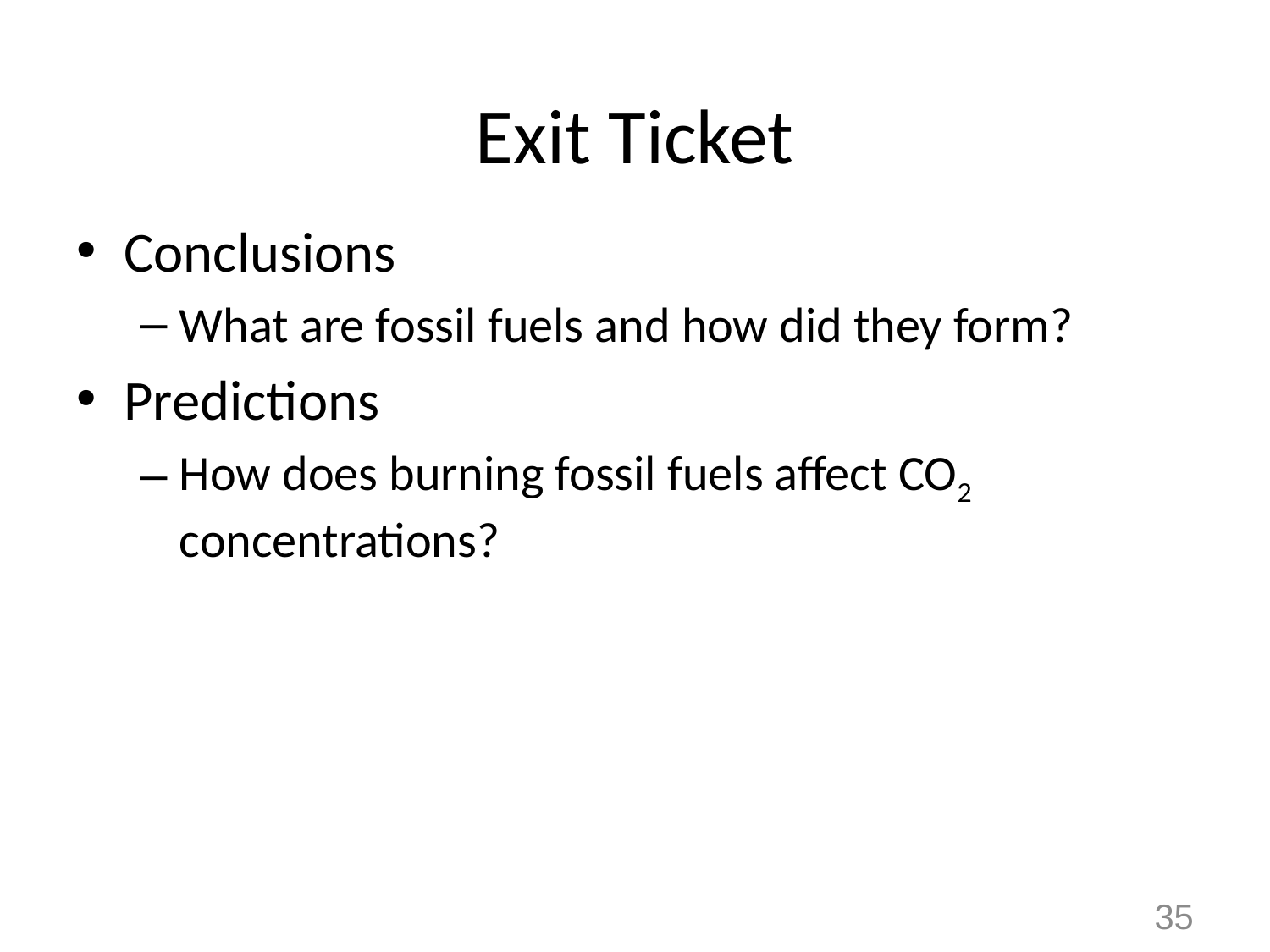

# Exit Ticket
Conclusions
What are fossil fuels and how did they form?
Predictions
How does burning fossil fuels affect CO2 concentrations?
35